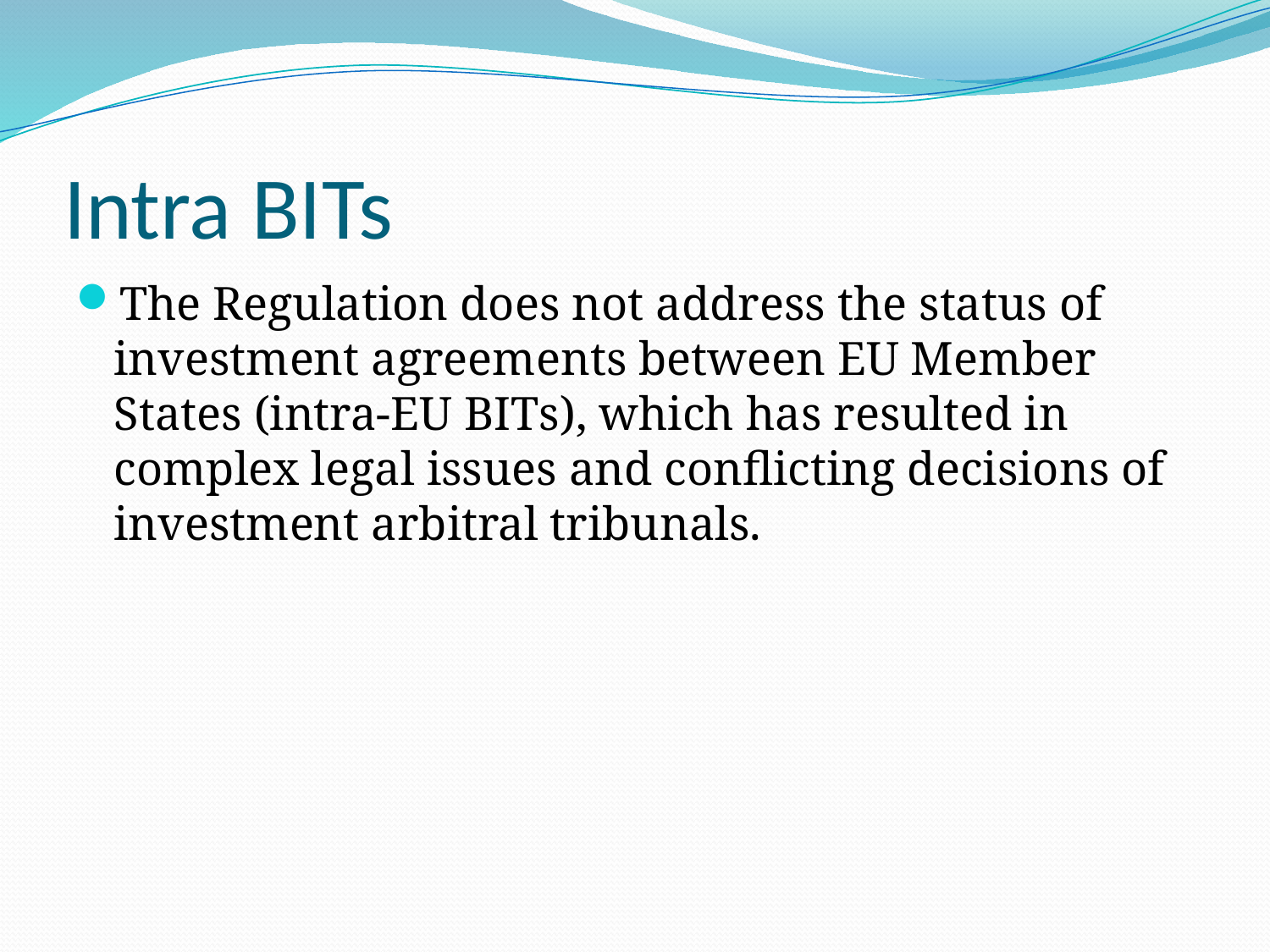

# Intra BITs
The Regulation does not address the status of investment agreements between EU Member States (intra-EU BITs), which has resulted in complex legal issues and conflicting decisions of investment arbitral tribunals.